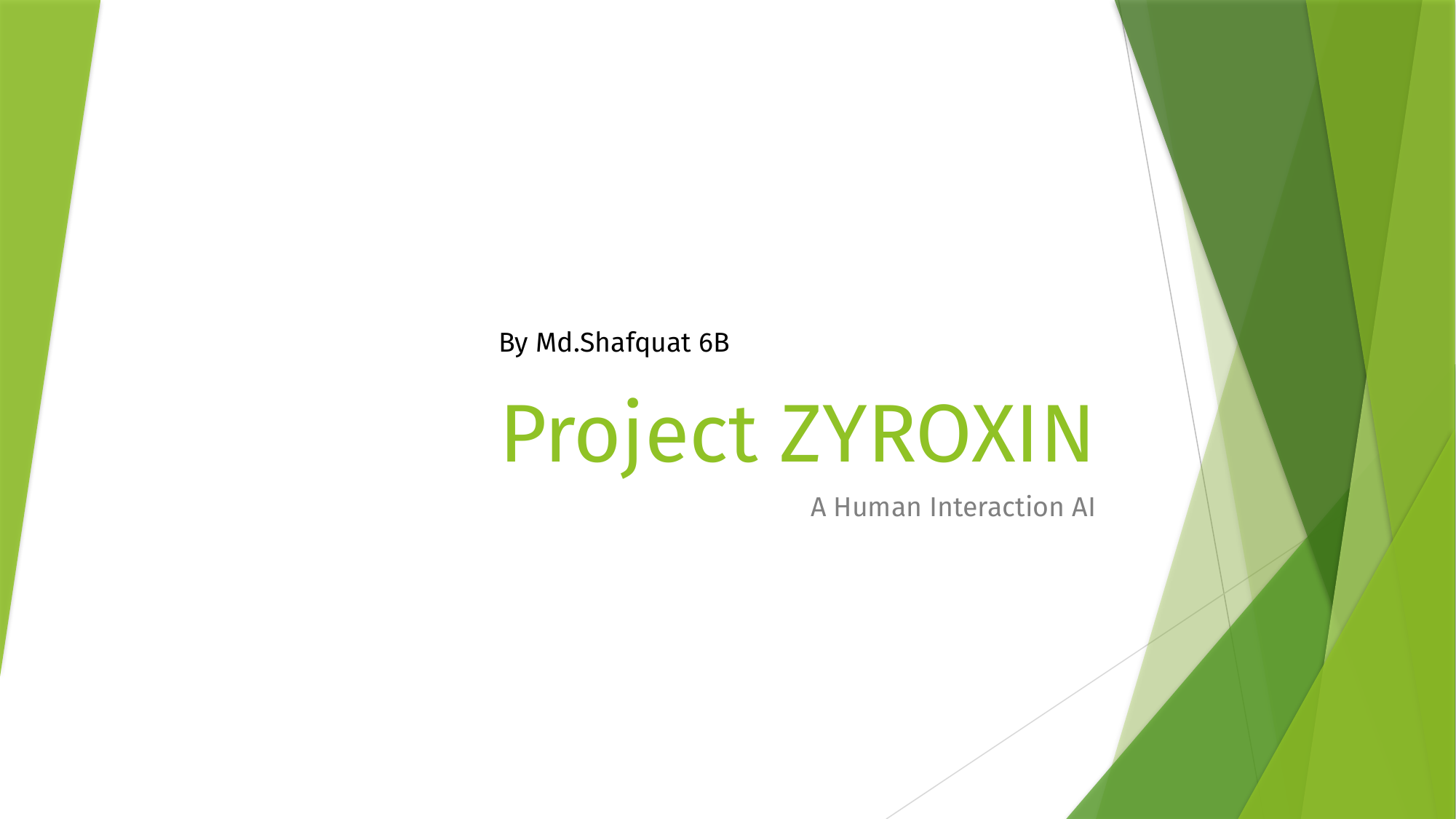

# Project ZYROXIN
By Md.Shafquat 6B
A Human Interaction AI